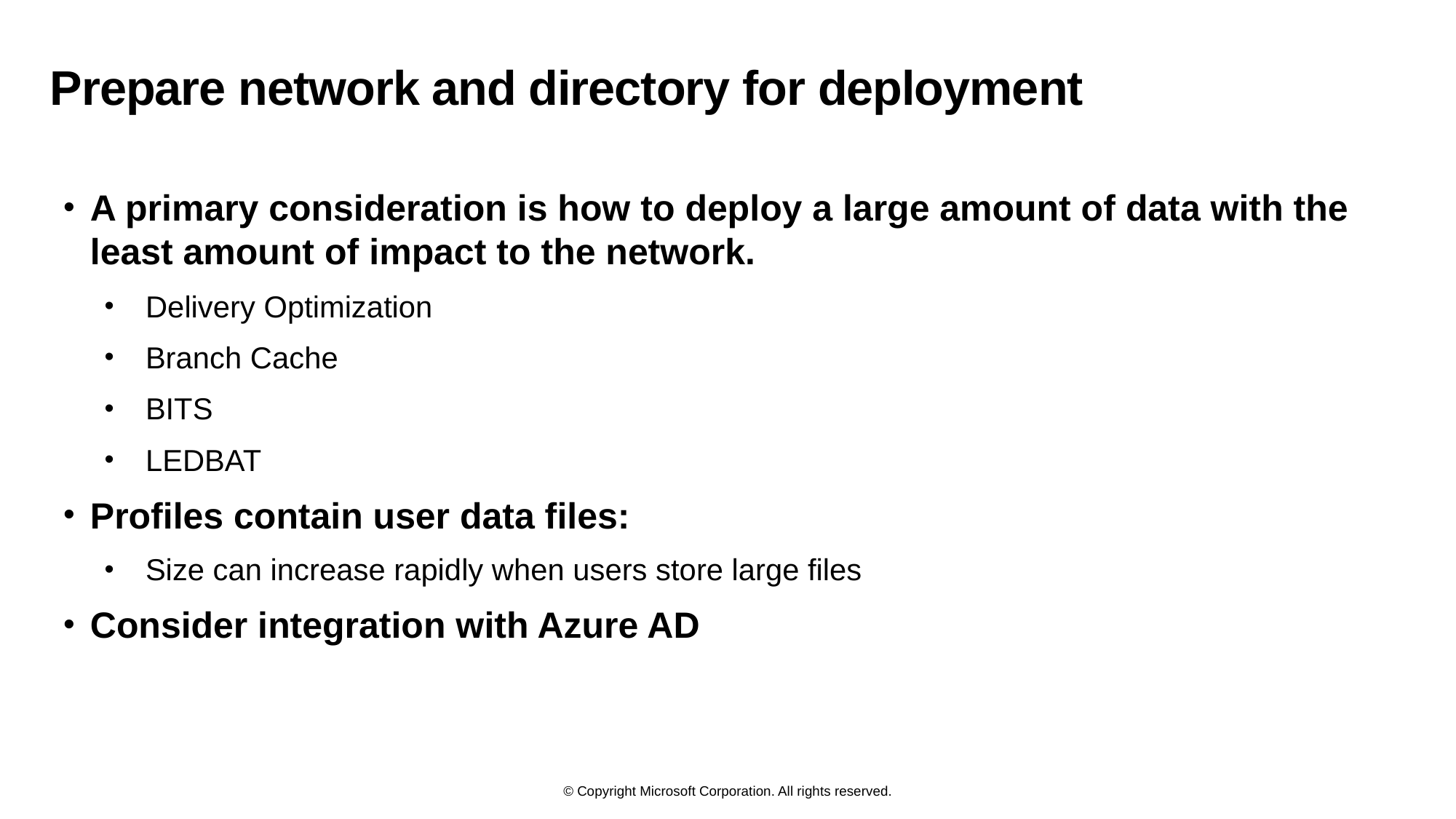

# Prepare network and directory for deployment
A primary consideration is how to deploy a large amount of data with the least amount of impact to the network.
Delivery Optimization
Branch Cache
BITS
LEDBAT
Profiles contain user data files:
Size can increase rapidly when users store large files
Consider integration with Azure AD